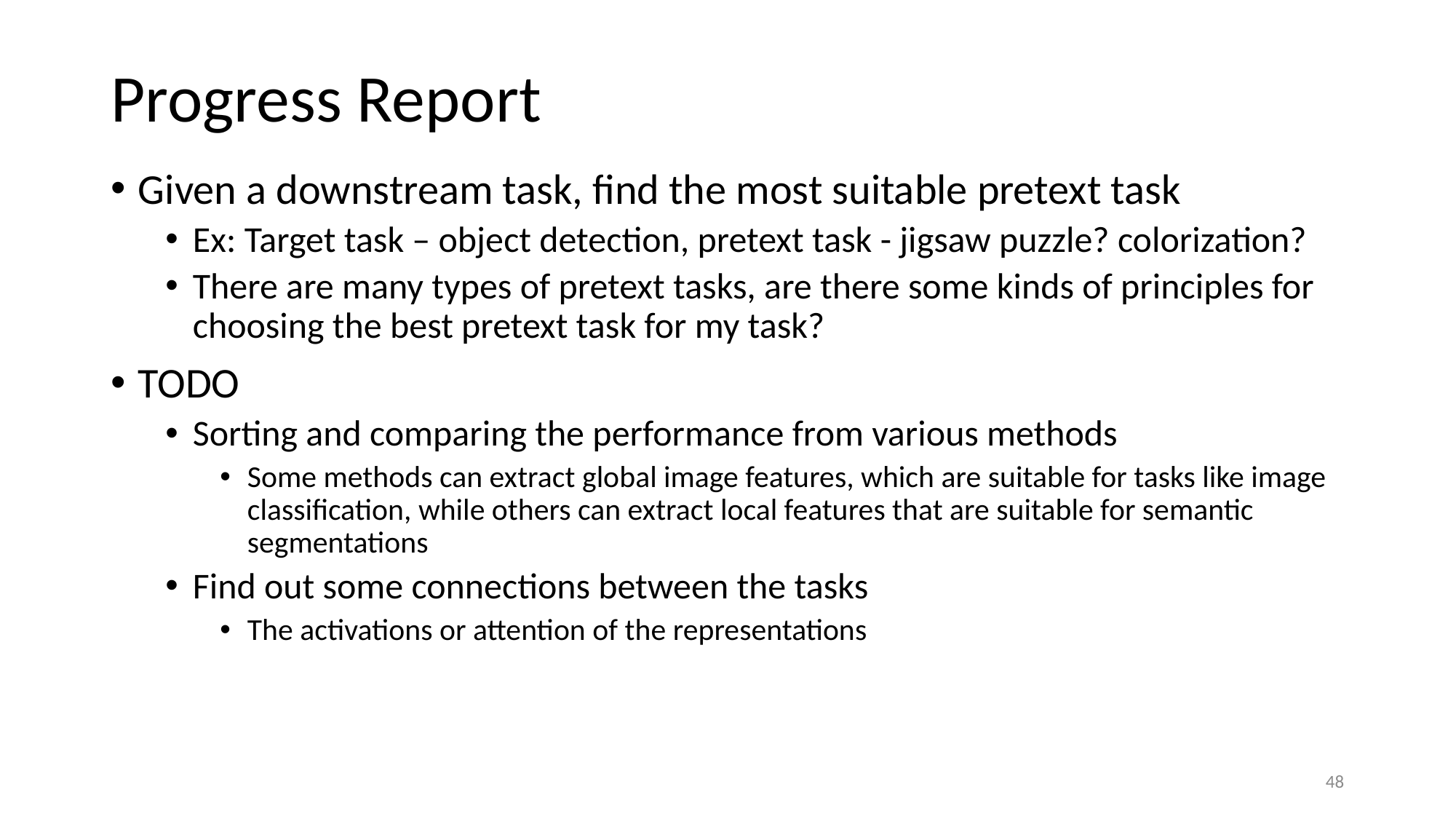

# Progress Report
Given a downstream task, find the most suitable pretext task
Ex: Target task – object detection, pretext task - jigsaw puzzle? colorization?
There are many types of pretext tasks, are there some kinds of principles for choosing the best pretext task for my task?
TODO
Sorting and comparing the performance from various methods
Some methods can extract global image features, which are suitable for tasks like image classification, while others can extract local features that are suitable for semantic segmentations
Find out some connections between the tasks
The activations or attention of the representations

48